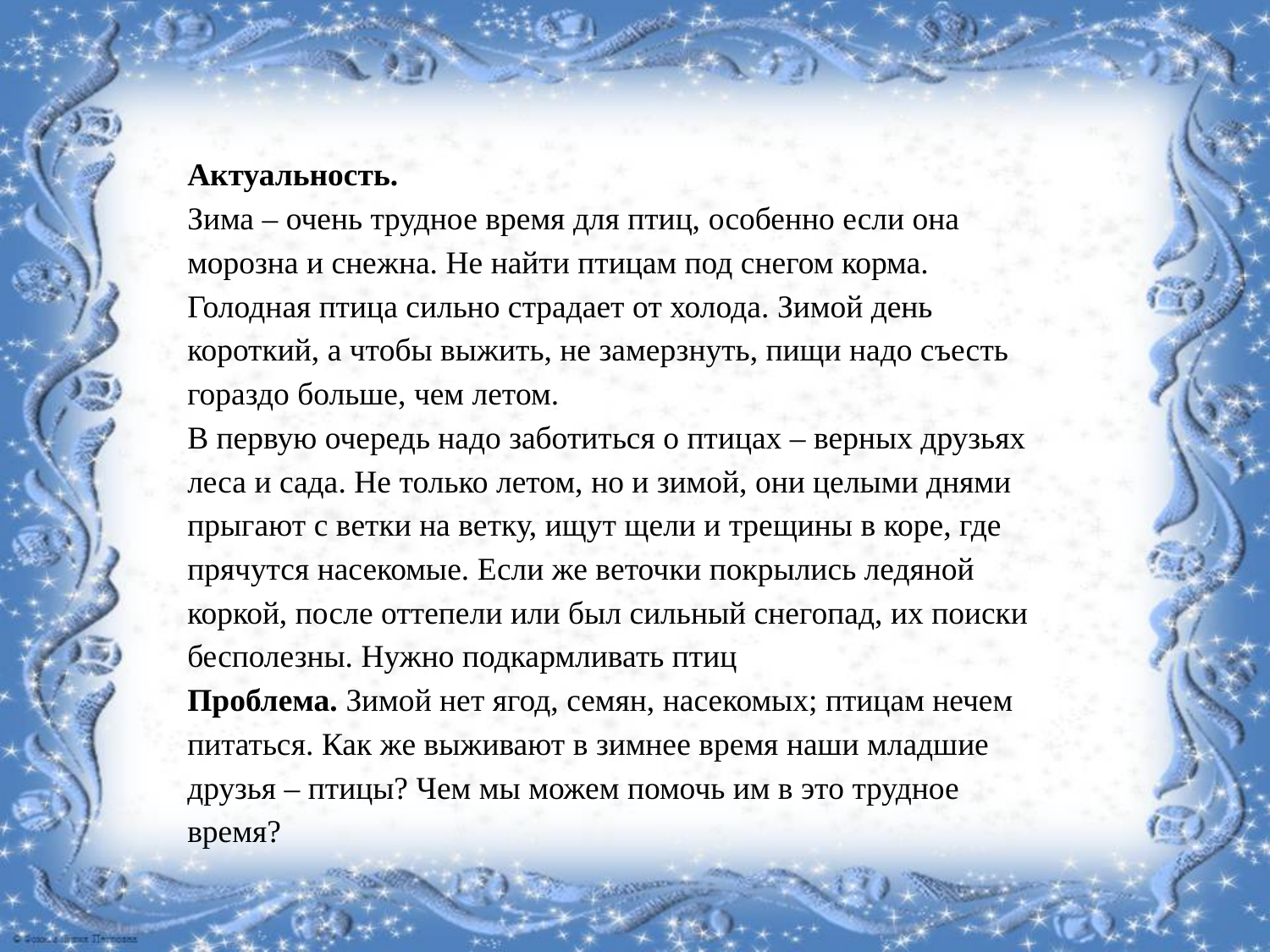

Актуальность.
Зима – очень трудное время для птиц, особенно если она морозна и снежна. Не найти птицам под снегом корма. Голодная птица сильно страдает от холода. Зимой день короткий, а чтобы выжить, не замерзнуть, пищи надо съесть гораздо больше, чем летом.
В первую очередь надо заботиться о птицах – верных друзьях леса и сада. Не только летом, но и зимой, они целыми днями прыгают с ветки на ветку, ищут щели и трещины в коре, где прячутся насекомые. Если же веточки покрылись ледяной коркой, после оттепели или был сильный снегопад, их поиски бесполезны. Нужно подкармливать птиц
Проблема. Зимой нет ягод, семян, насекомых; птицам нечем питаться. Как же выживают в зимнее время наши младшие друзья – птицы? Чем мы можем помочь им в это трудное время?